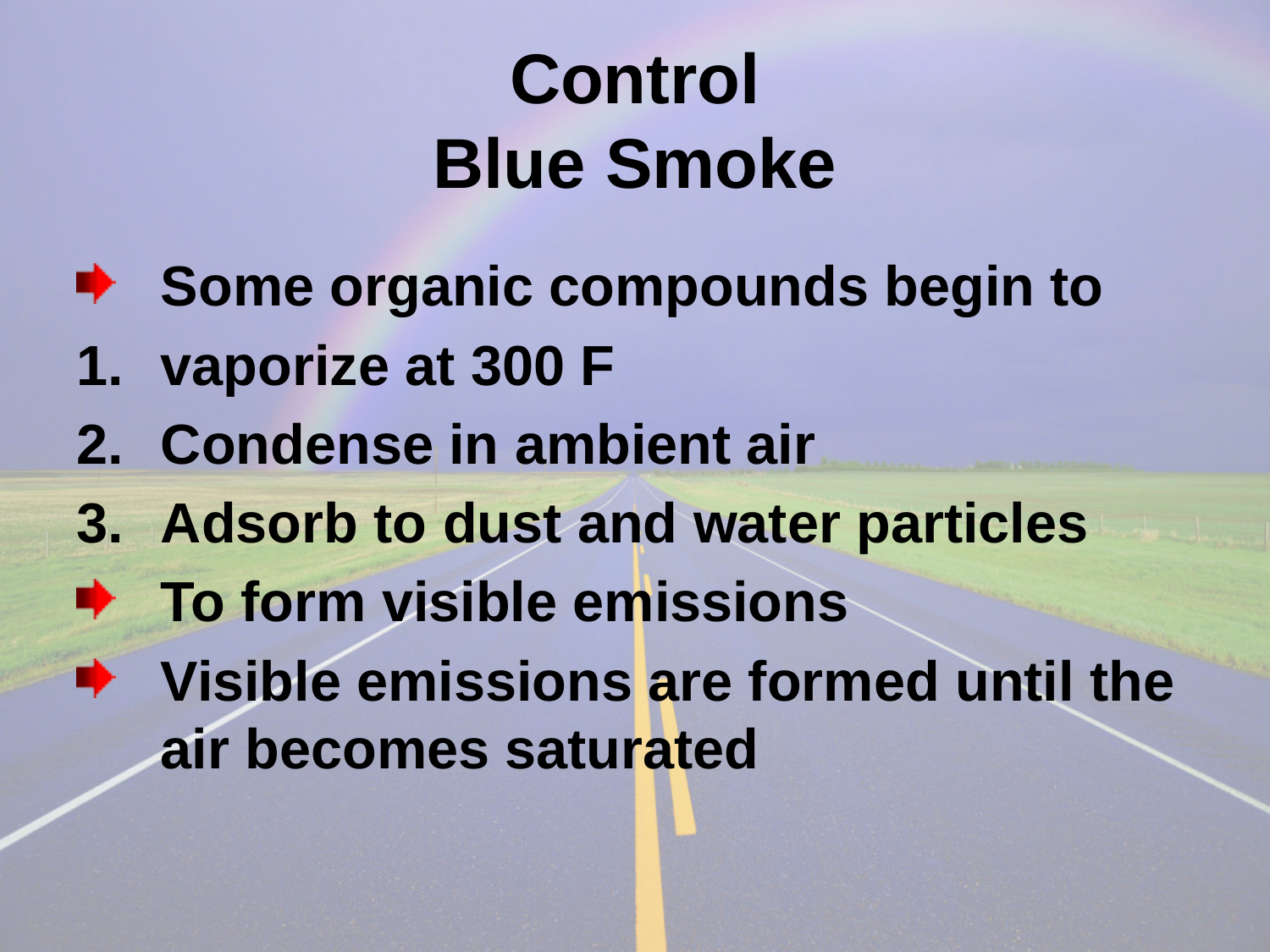

# Control Blue Smoke
Some organic compounds begin to
vaporize at 300 F
Condense in ambient air
Adsorb to dust and water particles
To form visible emissions
Visible emissions are formed until the air becomes saturated